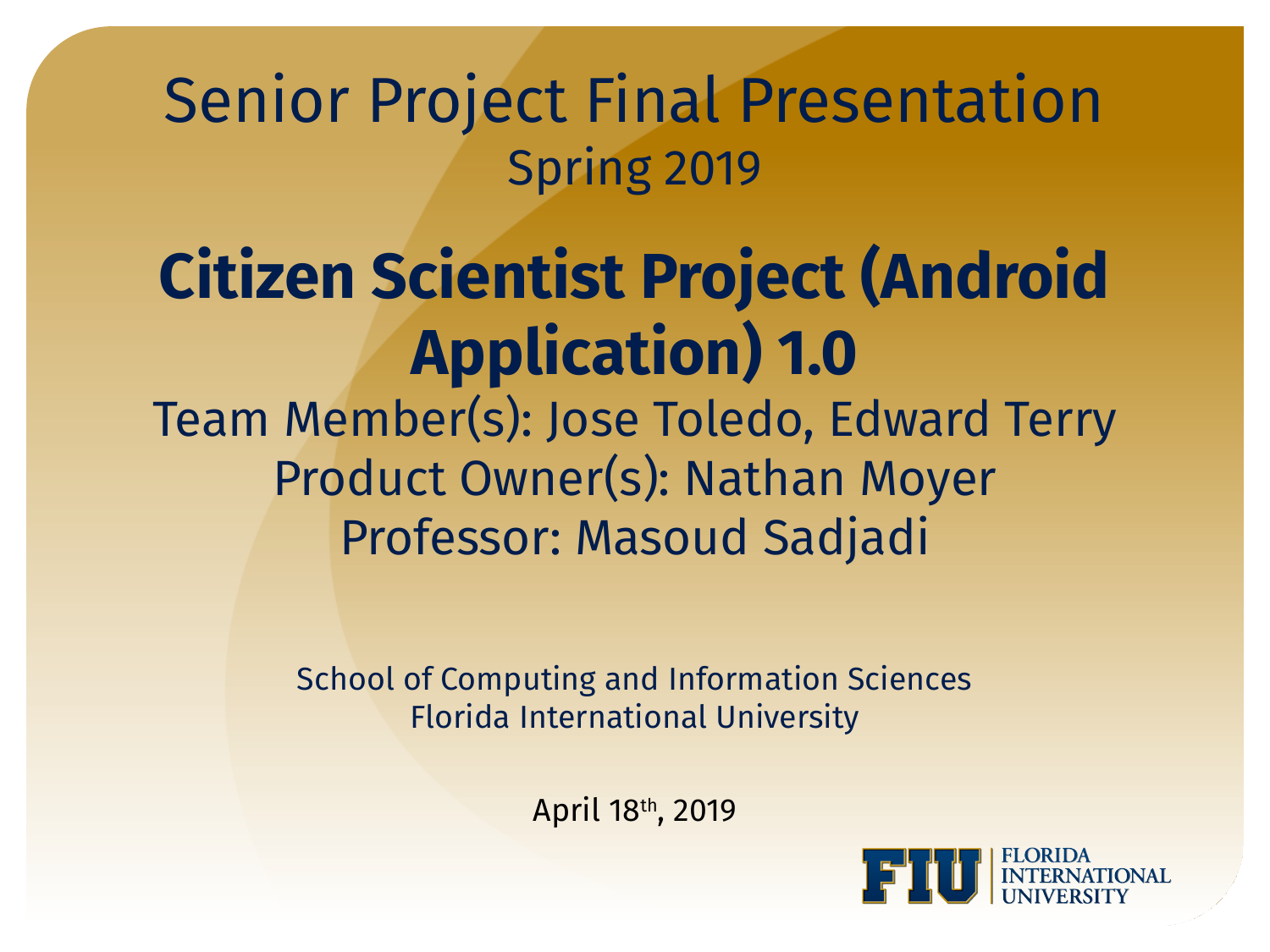

Senior Project Final Presentation
Spring 2019
# Citizen Scientist Project (Android Application) 1.0 Team Member(s): Jose Toledo, Edward Terry Product Owner(s): Nathan Moyer Professor: Masoud Sadjadi School of Computing and Information Sciences Florida International University
April 18th, 2019